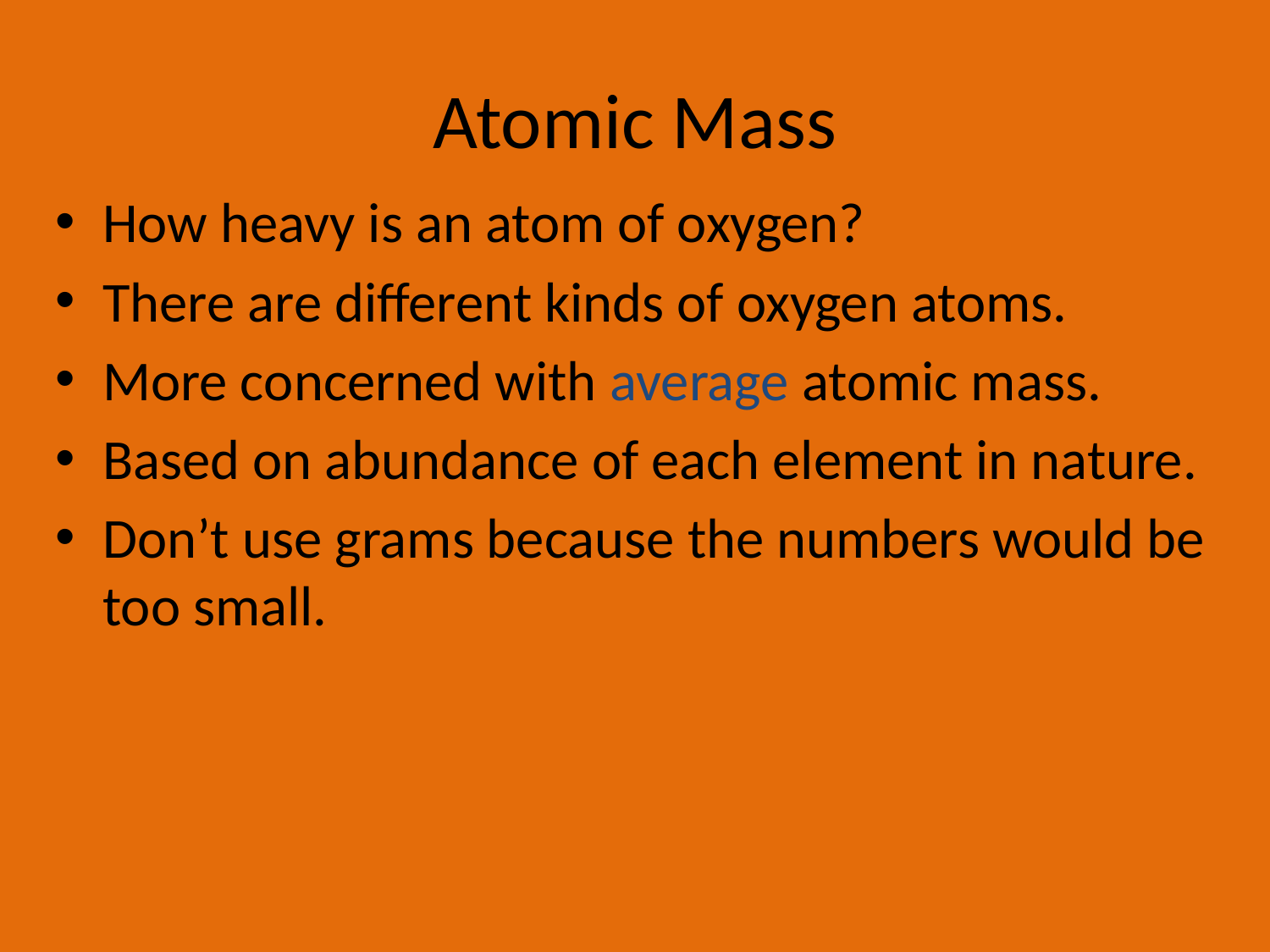

# Atomic Mass
How heavy is an atom of oxygen?
There are different kinds of oxygen atoms.
More concerned with average atomic mass.
Based on abundance of each element in nature.
Don’t use grams because the numbers would be too small.